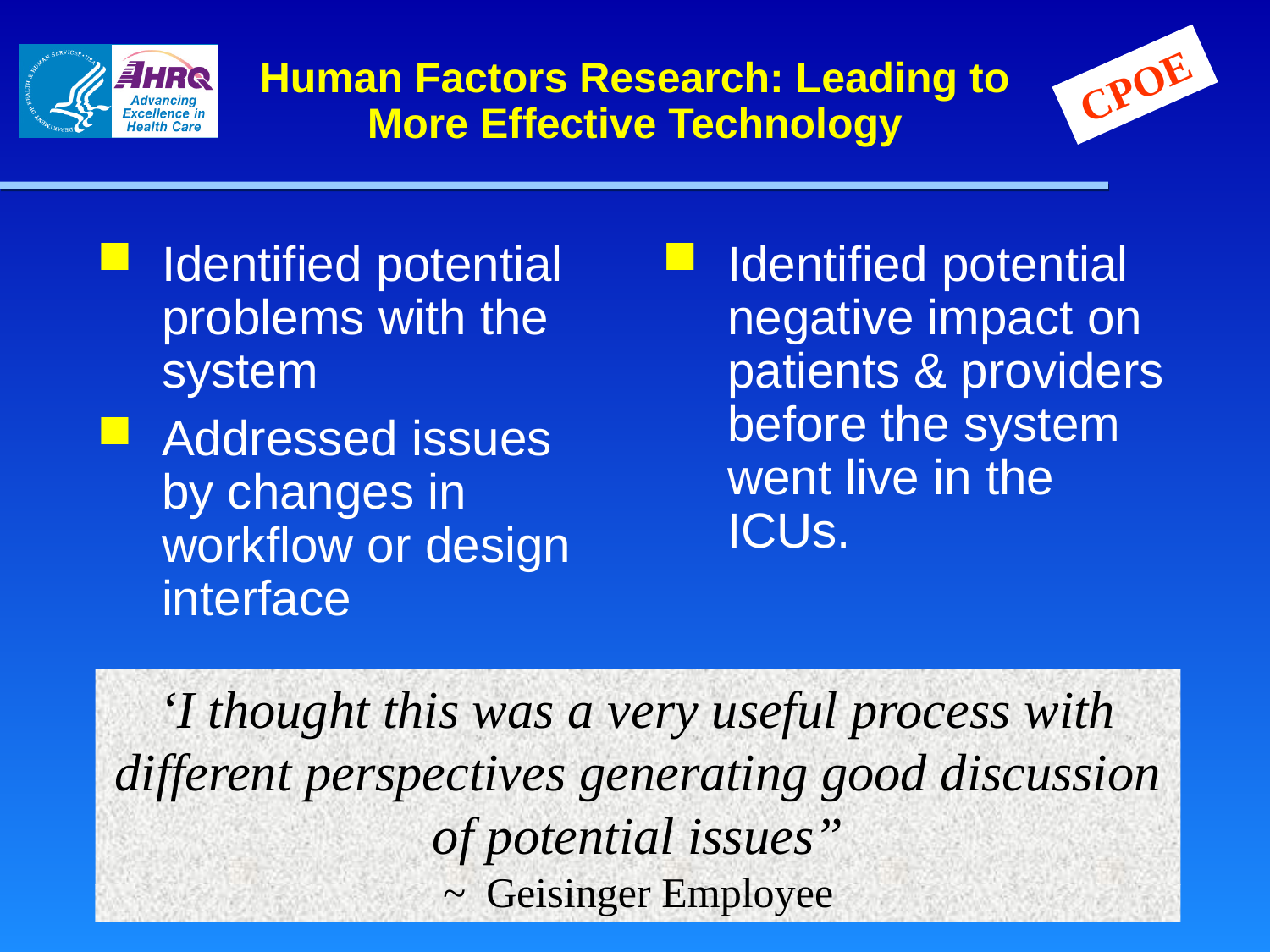

# Human Factors Research: Leading to More Effective Technology
CPOE
Identified potential problems with the system
Addressed issues by changes in workflow or design interface
Identified potential negative impact on patients & providers before the system went live in the ICUs.

‘I thought this was a very useful process with different perspectives generating good discussion of potential issues”
~  Geisinger Employee